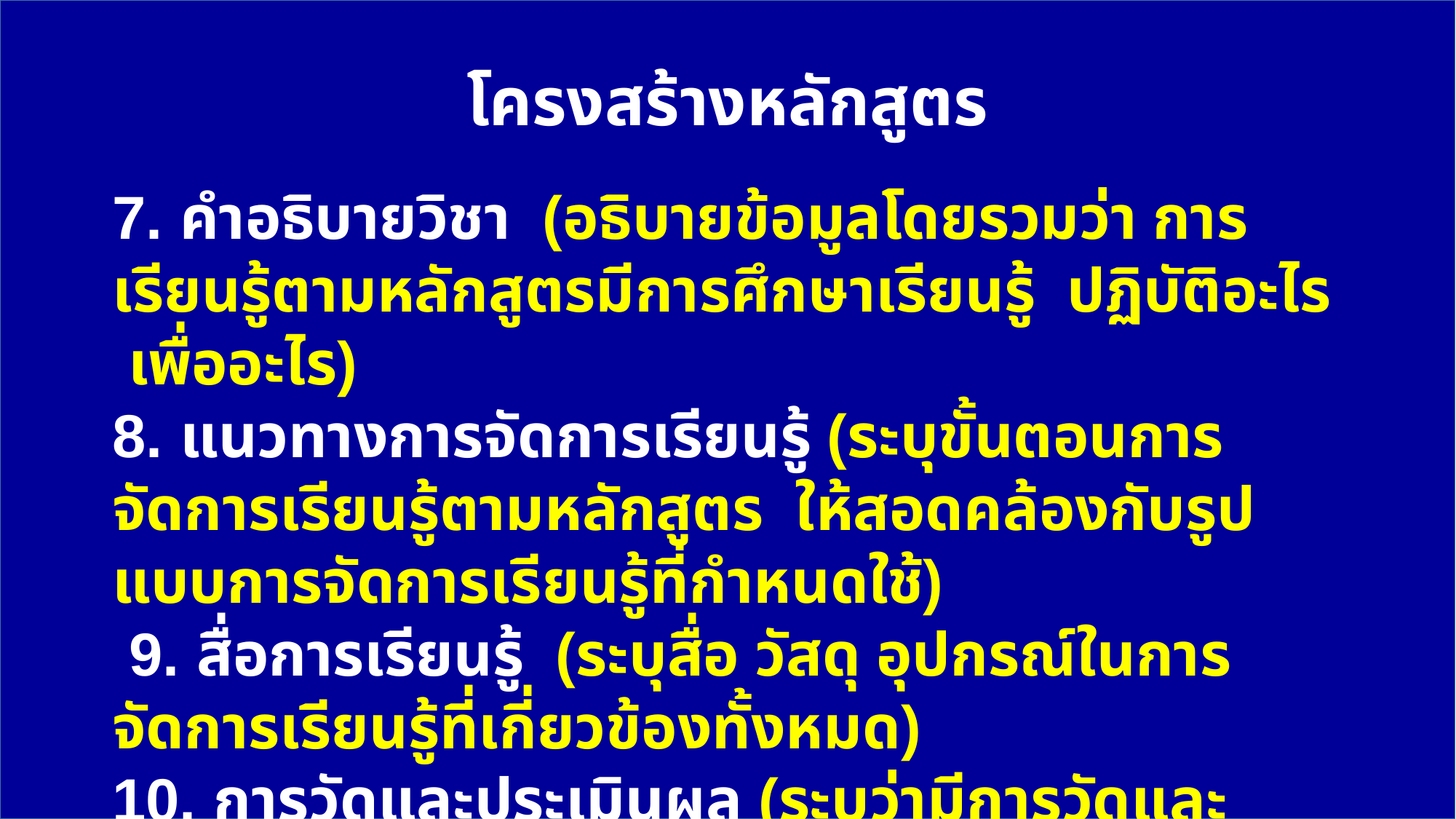

โครงสร้างหลักสูตร
7. คำอธิบายวิชา  (อธิบายข้อมูลโดยรวมว่า การเรียนรู้ตามหลักสูตรมีการศึกษาเรียนรู้  ปฏิบัติอะไร  เพื่ออะไร)
8. แนวทางการจัดการเรียนรู้ (ระบุขั้นตอนการจัดการเรียนรู้ตามหลักสูตร  ให้สอดคล้องกับรูปแบบการจัดการเรียนรู้ที่กำหนดใช้)
 9. สื่อการเรียนรู้  (ระบุสื่อ วัสดุ อุปกรณ์ในการจัดการเรียนรู้ที่เกี่ยวข้องทั้งหมด)
10. การวัดและประเมินผล (ระบุว่ามีการวัดและประเมินผลด้านใดบ้าง ด้วยแบบวัดอะไร เพื่ออะไร)